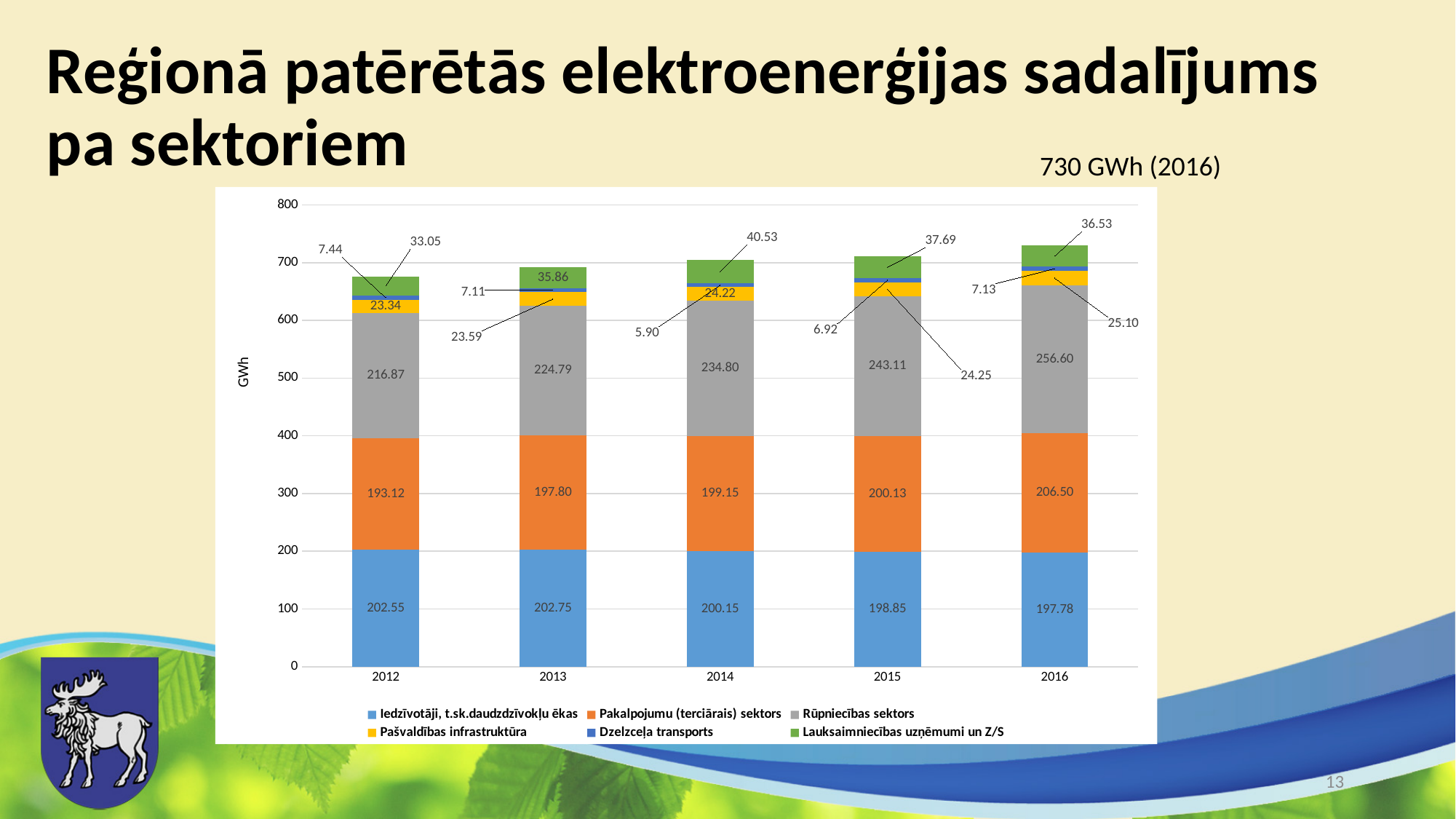

# Reģionā patērētās elektroenerģijas sadalījums pa sektoriem
730 GWh (2016)

### Chart

| Category | Iedzīvotāji, t.sk.daudzdzīvokļu ēkas | Pakalpojumu (terciārais) sektors | Rūpniecības sektors | Pašvaldības infrastruktūra | Dzelzceļa transports | Lauksaimniecības uzņēmumi un Z/S |
|---|---|---|---|---|---|---|
| 2012 | 202.55 | 193.12 | 216.87 | 23.34 | 7.44 | 33.05 |
| 2013 | 202.75 | 197.8 | 224.79 | 23.59 | 7.11 | 35.86 |
| 2014 | 200.15 | 199.15 | 234.8 | 24.22 | 5.9 | 40.53 |
| 2015 | 198.85 | 200.13 | 243.11 | 24.25 | 6.92 | 37.69 |
| 2016 | 197.78 | 206.5 | 256.6 | 25.1 | 7.13 | 36.53 |
13